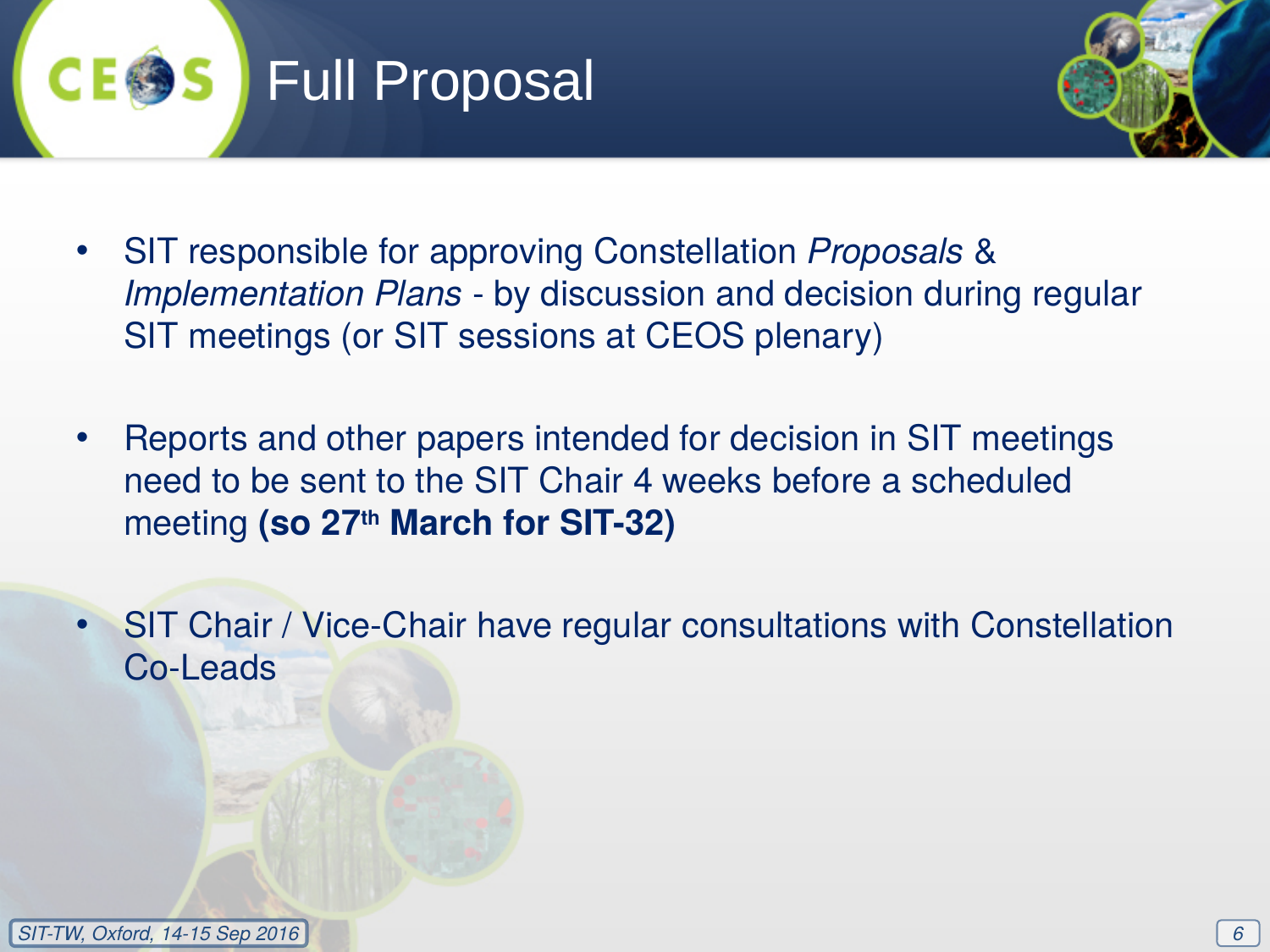

Full Proposal
SIT responsible for approving Constellation Proposals & Implementation Plans - by discussion and decision during regular SIT meetings (or SIT sessions at CEOS plenary)

Reports and other papers intended for decision in SIT meetings need to be sent to the SIT Chair 4 weeks before a scheduled meeting (so 27th March for SIT-32)

SIT Chair / Vice-Chair have regular consultations with Constellation Co-Leads

6